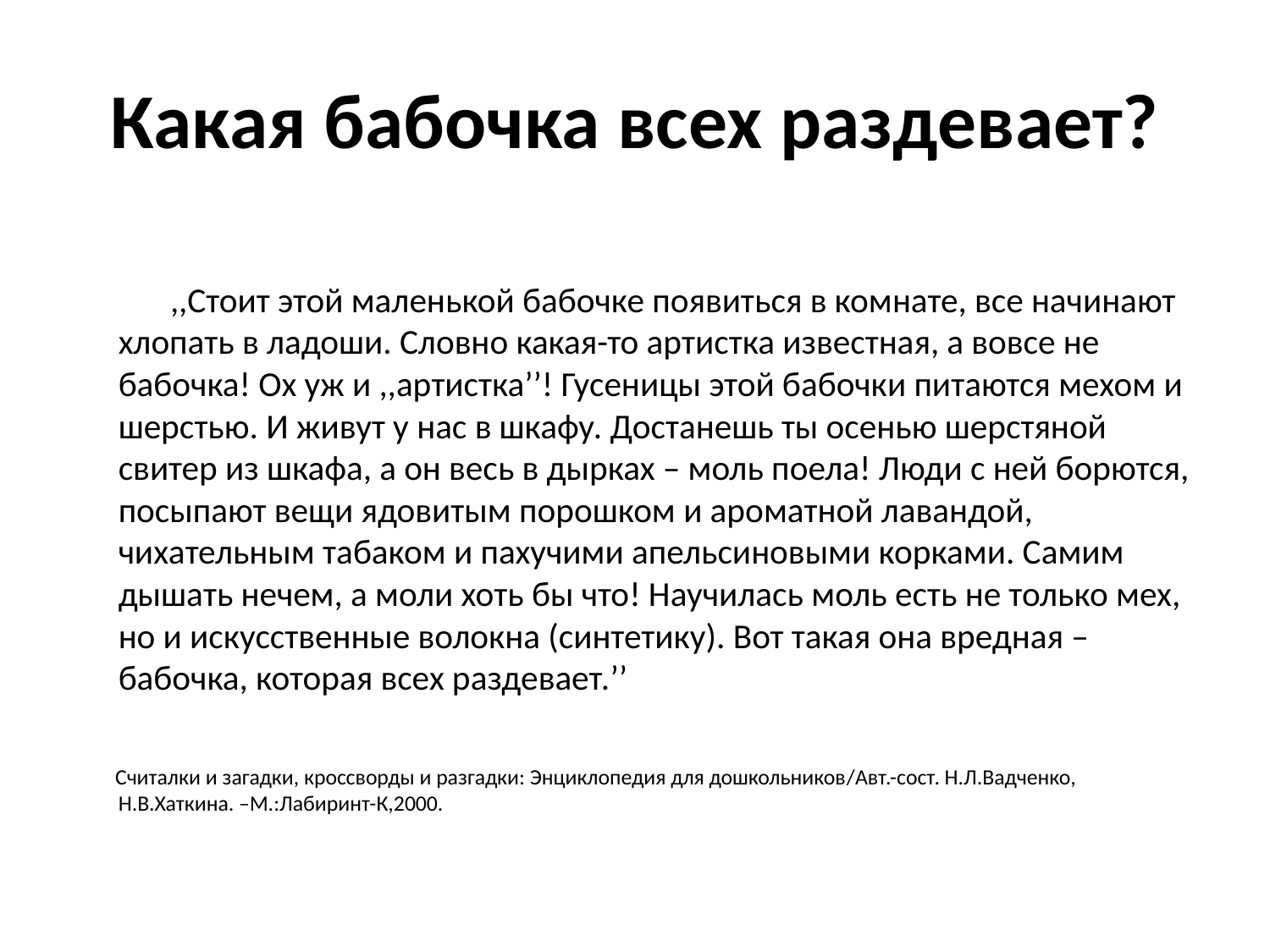

# Какая бабочка всех раздевает?

            ,,Стоит этой маленькой бабочке появиться в комнате, все начинают хлопать в ладоши. Словно какая-то артистка известная, а вовсе не бабочка! Ох уж и ,,артистка’’! Гусеницы этой бабочки питаются мехом и шерстью. И живут у нас в шкафу. Достанешь ты осенью шерстяной свитер из шкафа, а он весь в дырках – моль поела! Люди с ней борются, посыпают вещи ядовитым порошком и ароматной лавандой, чихательным табаком и пахучими апельсиновыми корками. Самим дышать нечем, а моли хоть бы что! Научилась моль есть не только мех, но и искусственные волокна (синтетику). Вот такая она вредная – бабочка, которая всех раздевает.’’

        Считалки и загадки, кроссворды и разгадки: Энциклопедия для дошкольников/Авт.-сост. Н.Л.Вадченко, Н.В.Хаткина. –М.:Лабиринт-К,2000.